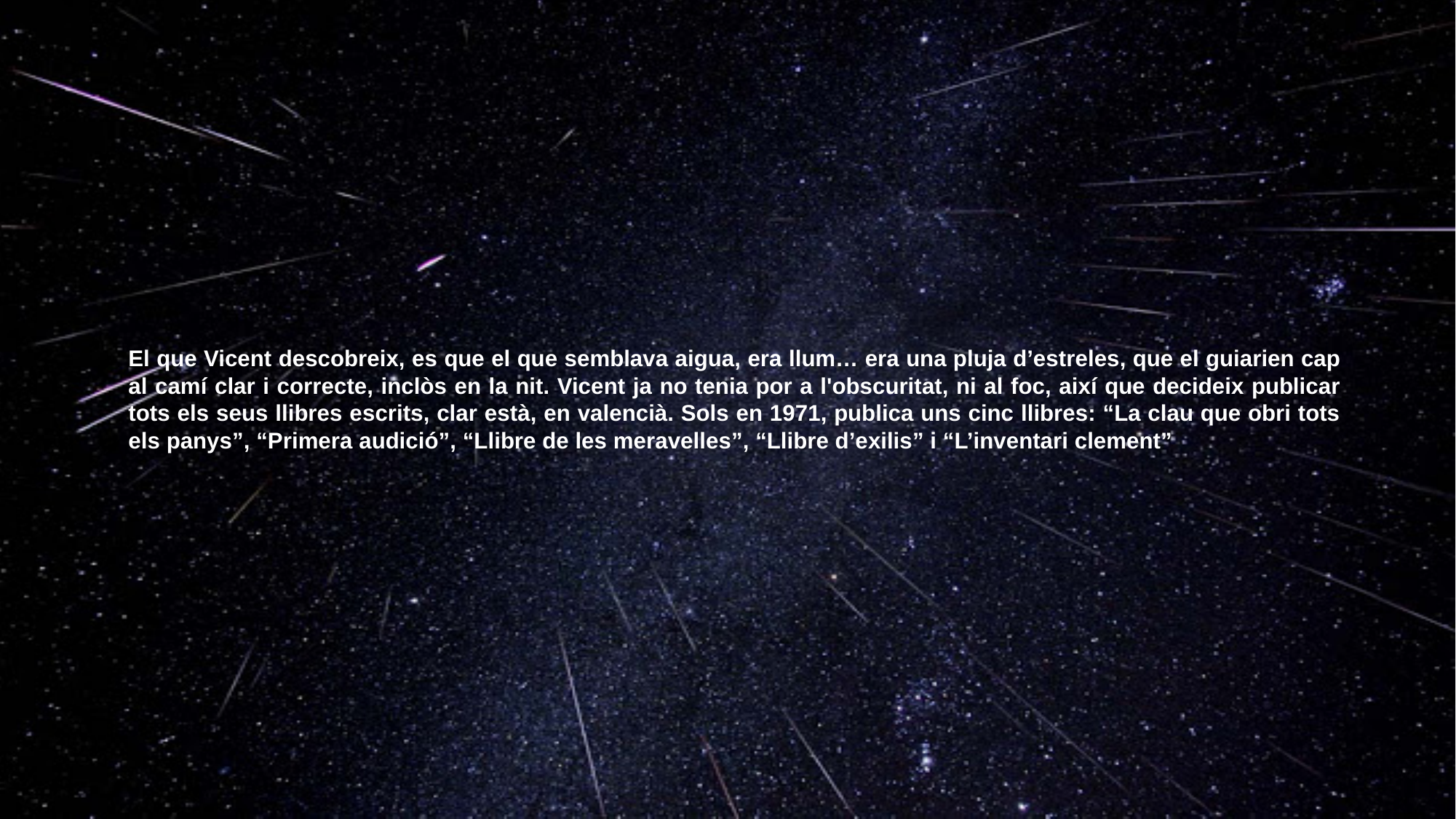

El que Vicent descobreix, es que el que semblava aigua, era llum… era una pluja d’estreles, que el guiarien cap al camí clar i correcte, inclòs en la nit. Vicent ja no tenia por a l'obscuritat, ni al foc, així que decideix publicar tots els seus llibres escrits, clar està, en valencià. Sols en 1971, publica uns cinc llibres: “La clau que obri tots els panys”, “Primera audició”, “Llibre de les meravelles”, “Llibre d’exilis” i “L’inventari clement”